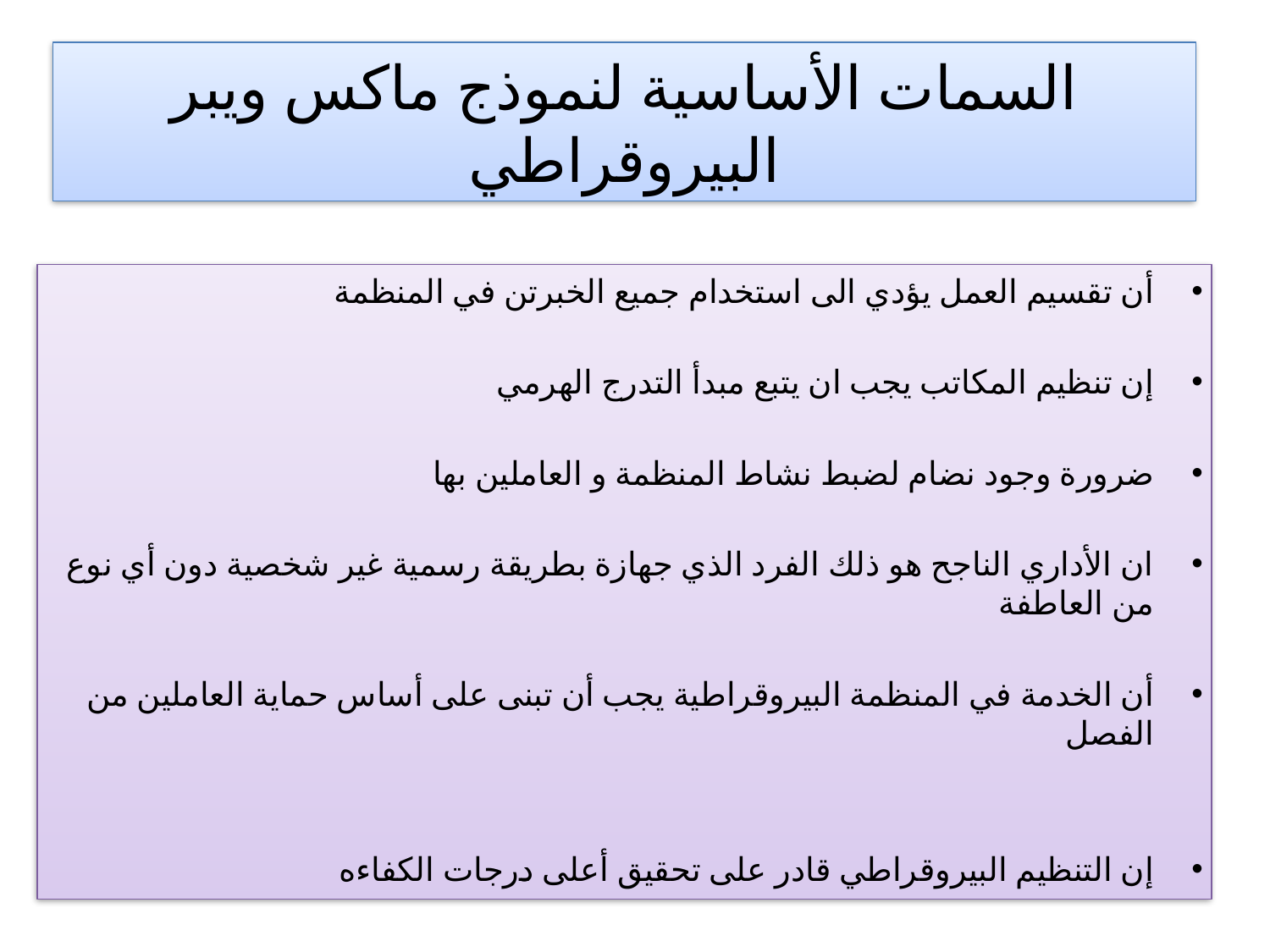

# السمات الأساسية لنموذج ماكس ويبر البيروقراطي
أن تقسيم العمل يؤدي الى استخدام جميع الخبرتن في المنظمة

إن تنظيم المكاتب يجب ان يتبع مبدأ التدرج الهرمي

ضرورة وجود نضام لضبط نشاط المنظمة و العاملين بها

ان الأداري الناجح هو ذلك الفرد الذي جهازة بطريقة رسمية غير شخصية دون أي نوع من العاطفة

أن الخدمة في المنظمة البيروقراطية يجب أن تبنى على أساس حماية العاملين من الفصل

إن التنظيم البيروقراطي قادر على تحقيق أعلى درجات الكفاءه